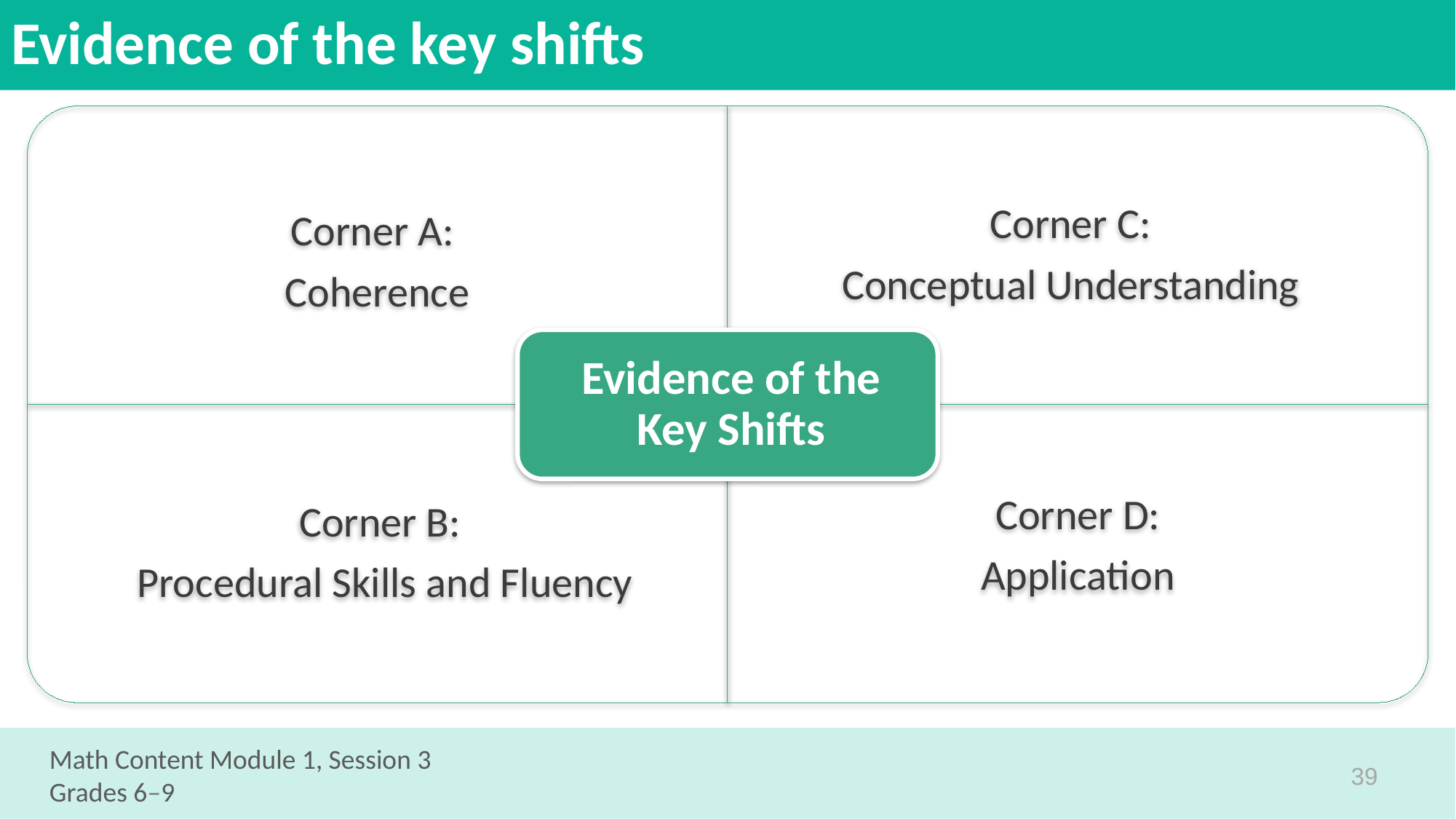

# Evidence of the key shifts
Corner A:
Coherence
Corner C:
Conceptual Understanding
Corner B:
Procedural Skills and Fluency
Corner D:
Application
Evidence of the Key Shifts
Math Content Module 1, Session 3
Grades 6–9
39